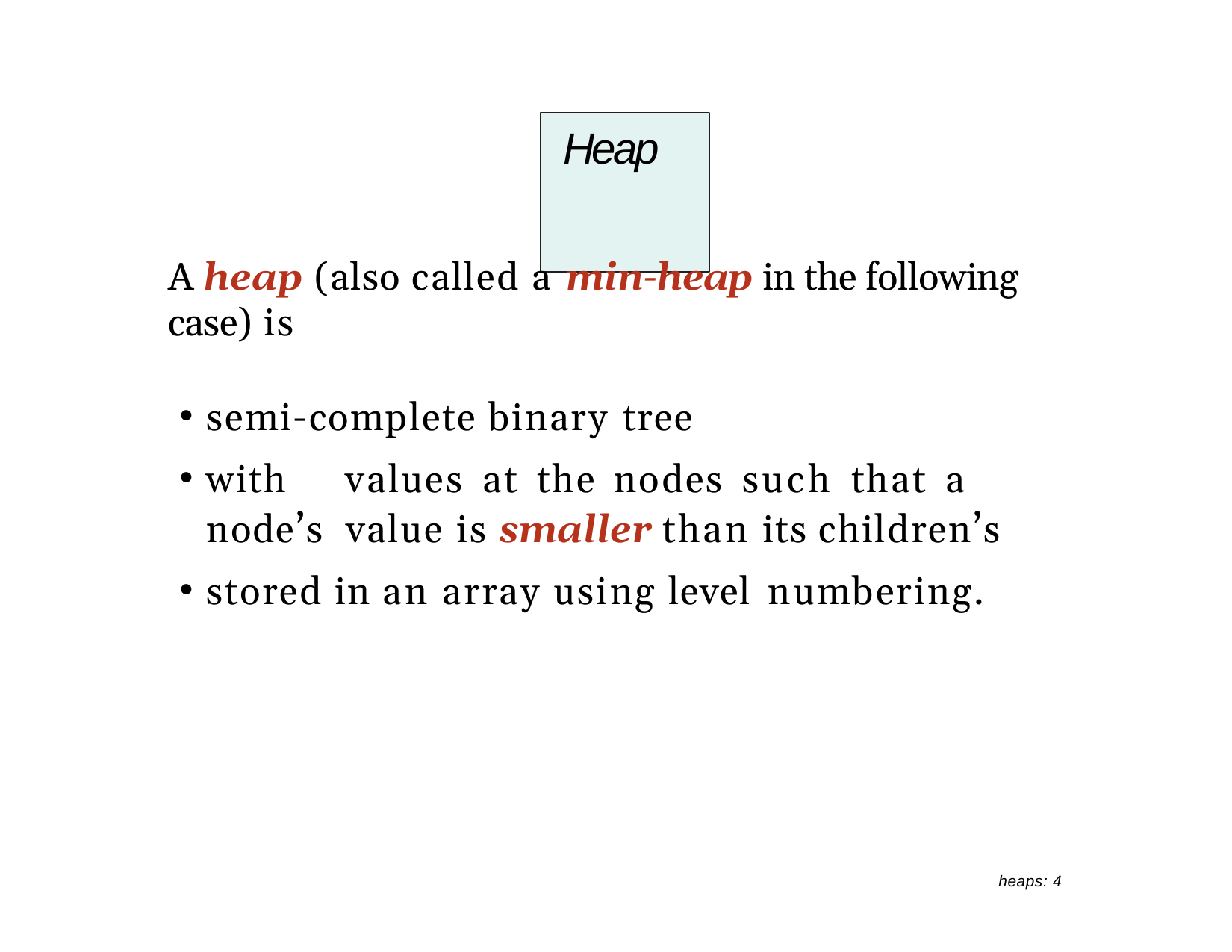

# Heap
A heap (also called a min-heap in the following case) is

semi-complete binary tree
with	values	at	the	nodes	such	that	a	node’s  value is smaller than its children’s
stored in an array using level numbering.
heaps: 4